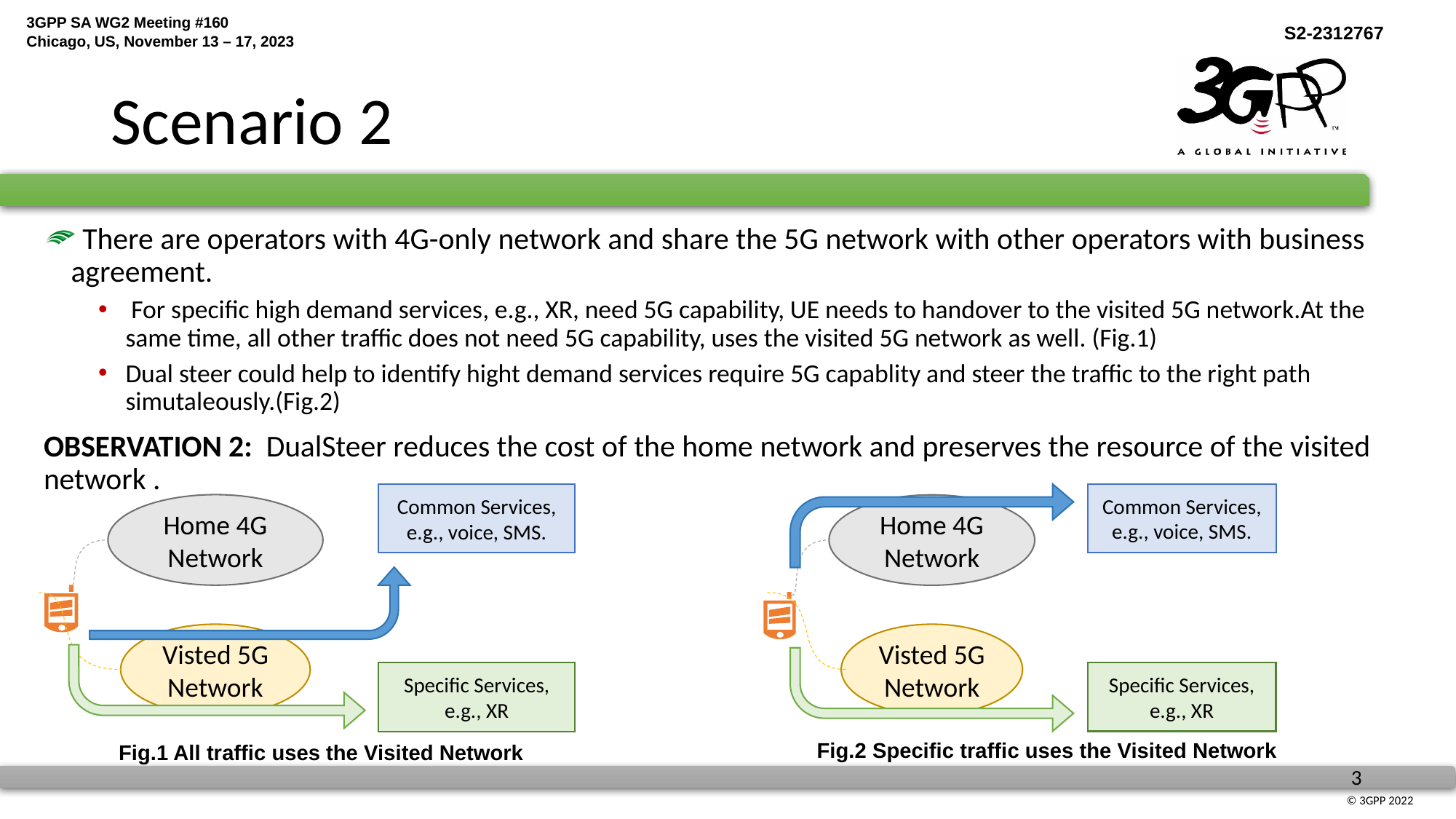

# Scenario 2
 There are operators with 4G-only network and share the 5G network with other operators with business agreement.
 For specific high demand services, e.g., XR, need 5G capability, UE needs to handover to the visited 5G network.At the same time, all other traffic does not need 5G capability, uses the visited 5G network as well. (Fig.1)
Dual steer could help to identify hight demand services require 5G capablity and steer the traffic to the right path simutaleously.(Fig.2)
OBSERVATION 2:  DualSteer reduces the cost of the home network and preserves the resource of the visited network .

Common Services, e.g., voice, SMS.
Home 4G Network

Visted 5G Network

Specific Services, e.g., XR
Common Services, e.g., voice, SMS.

Home 4G Network

Visted 5G Network

Specific Services, e.g., XR

Fig.2 Specific traffic uses the Visited Network
Fig.1 All traffic uses the Visited Network